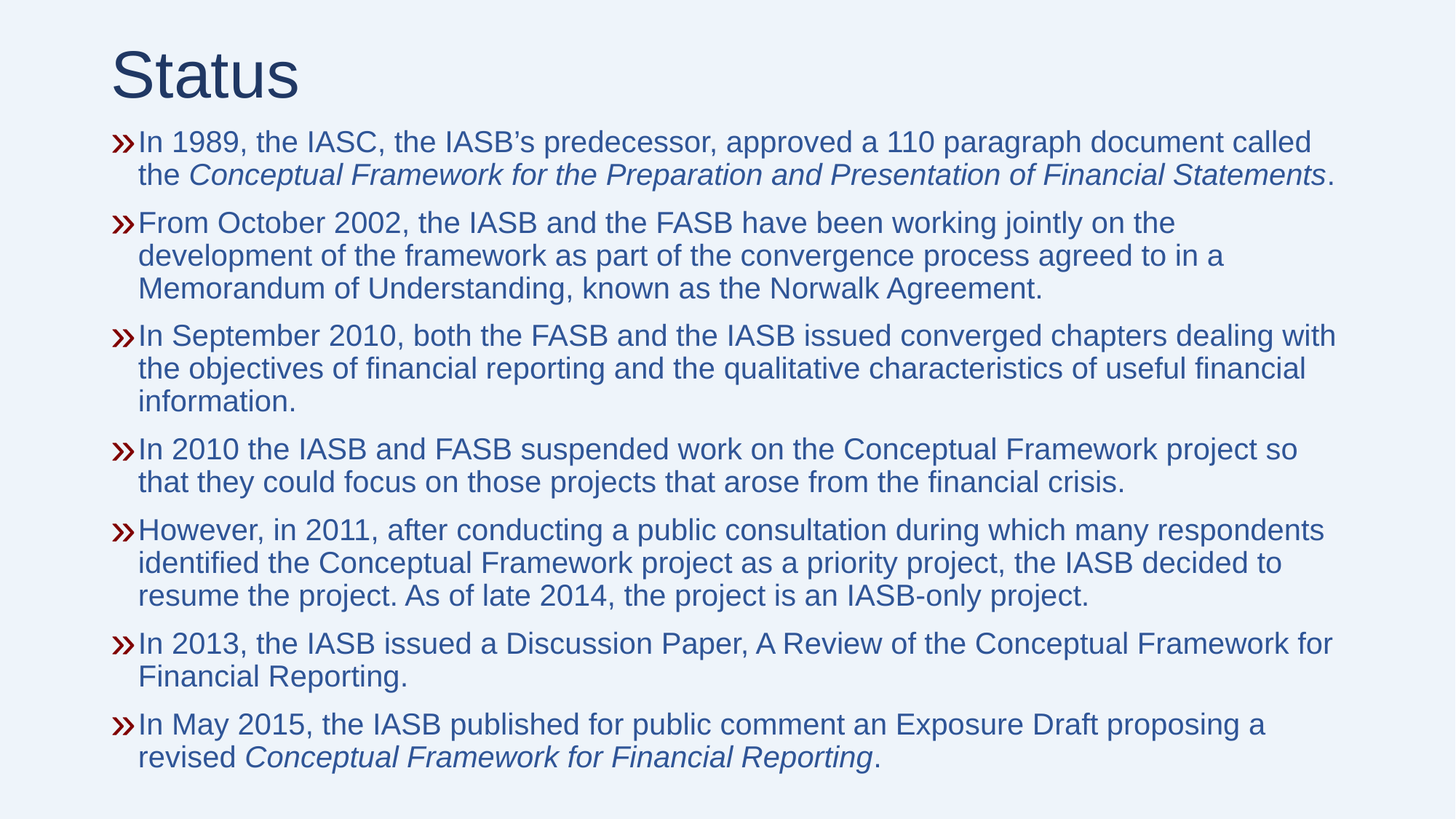

# Status
In 1989, the IASC, the IASB’s predecessor, approved a 110 paragraph document called the Conceptual Framework for the Preparation and Presentation of Financial Statements.
From October 2002, the IASB and the FASB have been working jointly on the development of the framework as part of the convergence process agreed to in a Memorandum of Understanding, known as the Norwalk Agreement.
In September 2010, both the FASB and the IASB issued converged chapters dealing with the objectives of financial reporting and the qualitative characteristics of useful financial information.
In 2010 the IASB and FASB suspended work on the Conceptual Framework project so that they could focus on those projects that arose from the financial crisis.
However, in 2011, after conducting a public consultation during which many respondents identified the Conceptual Framework project as a priority project, the IASB decided to resume the project. As of late 2014, the project is an IASB-only project.
In 2013, the IASB issued a Discussion Paper, A Review of the Conceptual Framework for Financial Reporting.
In May 2015, the IASB published for public comment an Exposure Draft proposing a revised Conceptual Framework for Financial Reporting.
5